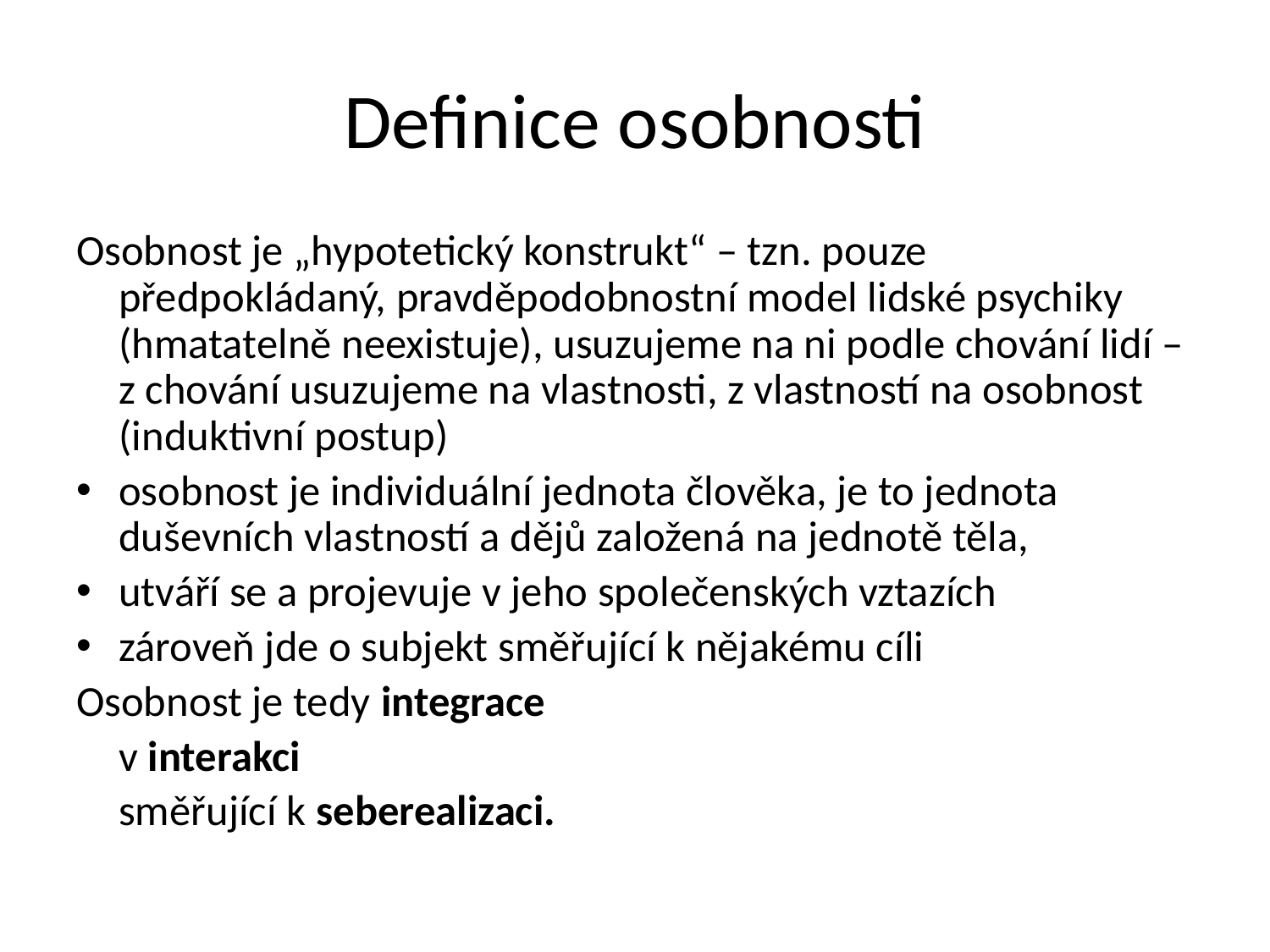

# Definice osobnosti
Osobnost je „hypotetický konstrukt“ – tzn. pouze předpokládaný, pravděpodobnostní model lidské psychiky (hmatatelně neexistuje), usuzujeme na ni podle chování lidí – z chování usuzujeme na vlastnosti, z vlastností na osobnost (induktivní postup)
osobnost je individuální jednota člověka, je to jednota duševních vlastností a dějů založená na jednotě těla,
utváří se a projevuje v jeho společenských vztazích
zároveň jde o subjekt směřující k nějakému cíli
Osobnost je tedy integrace
				v interakci
					směřující k seberealizaci.